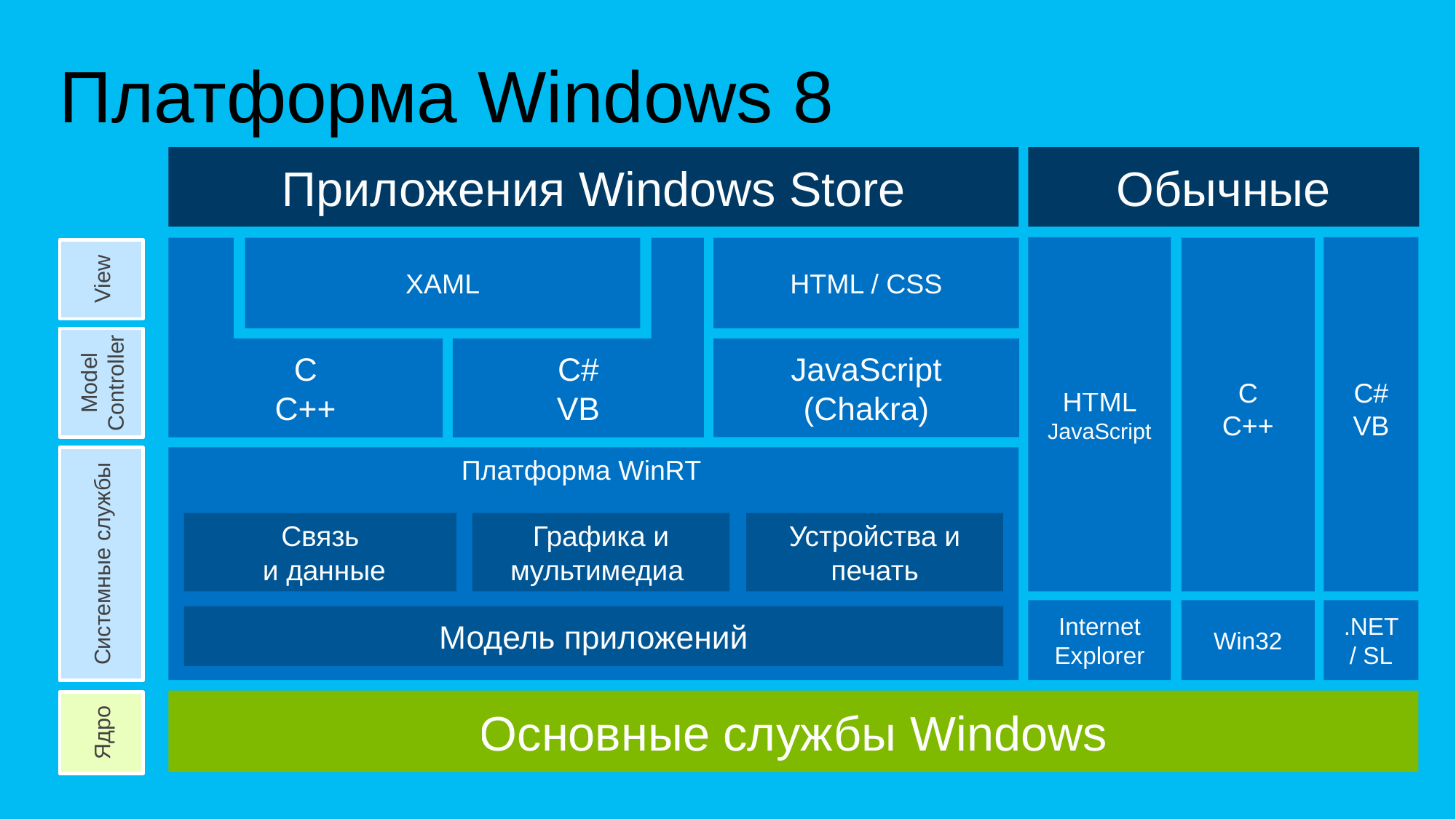

Платформа Windows 8
Приложения Windows Store
Обычные
HTML
JavaScript

C#
VB
C
C++
.NET / SL
Internet Explorer
Win32
HTML / CSS

XAML

View
JavaScript
(Chakra)
C
C++
C#
VB
Model Controller

Платформа WinRT
Устройства и печать
Связь
 и данные
Графика и мультимедиа
Системные службы
Модель приложений
Основные службы Windows
Ядро